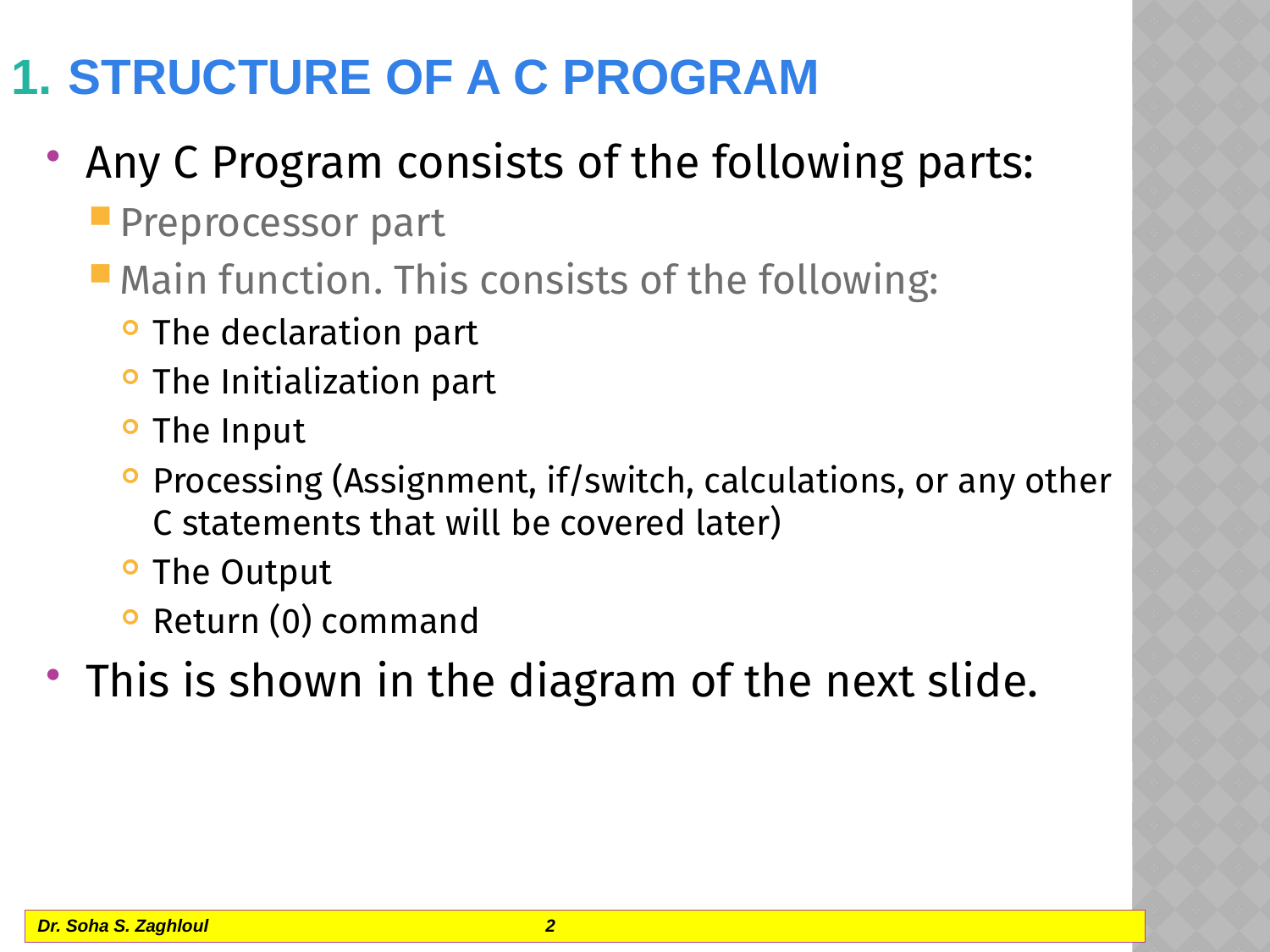

# 1. Structure of a c program
Any C Program consists of the following parts:
Preprocessor part
Main function. This consists of the following:
The declaration part
The Initialization part
The Input
Processing (Assignment, if/switch, calculations, or any other C statements that will be covered later)
The Output
Return (0) command
This is shown in the diagram of the next slide.
Dr. Soha S. Zaghloul			2